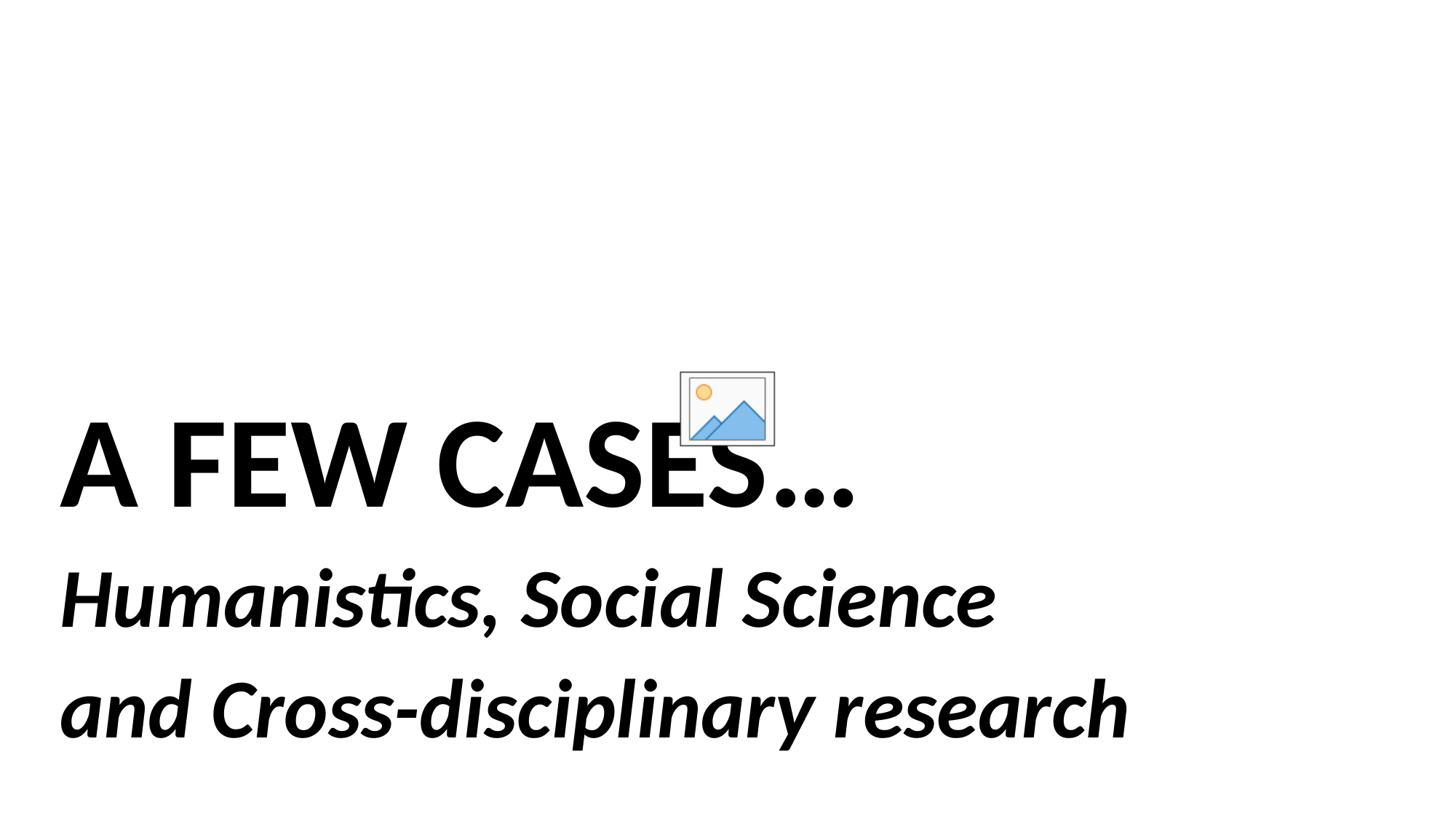

#

A FEW CASES…
Humanistics, Social Science
and Cross-disciplinary research

13